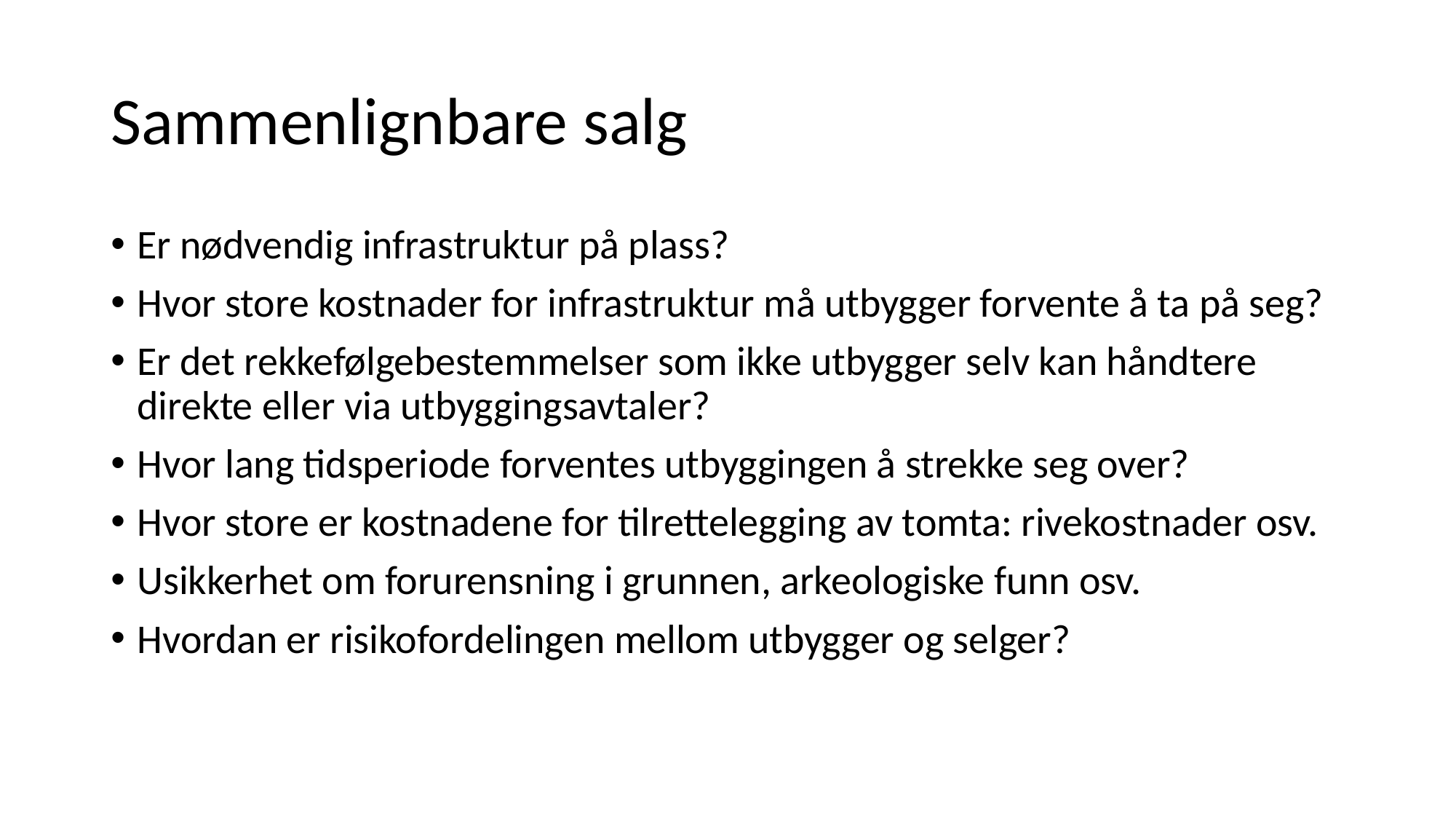

# Sammenlignbare salg
Er nødvendig infrastruktur på plass?
Hvor store kostnader for infrastruktur må utbygger forvente å ta på seg?
Er det rekkefølgebestemmelser som ikke utbygger selv kan håndtere direkte eller via utbyggingsavtaler?
Hvor lang tidsperiode forventes utbyggingen å strekke seg over?
Hvor store er kostnadene for tilrettelegging av tomta: rivekostnader osv.
Usikkerhet om forurensning i grunnen, arkeologiske funn osv.
Hvordan er risikofordelingen mellom utbygger og selger?